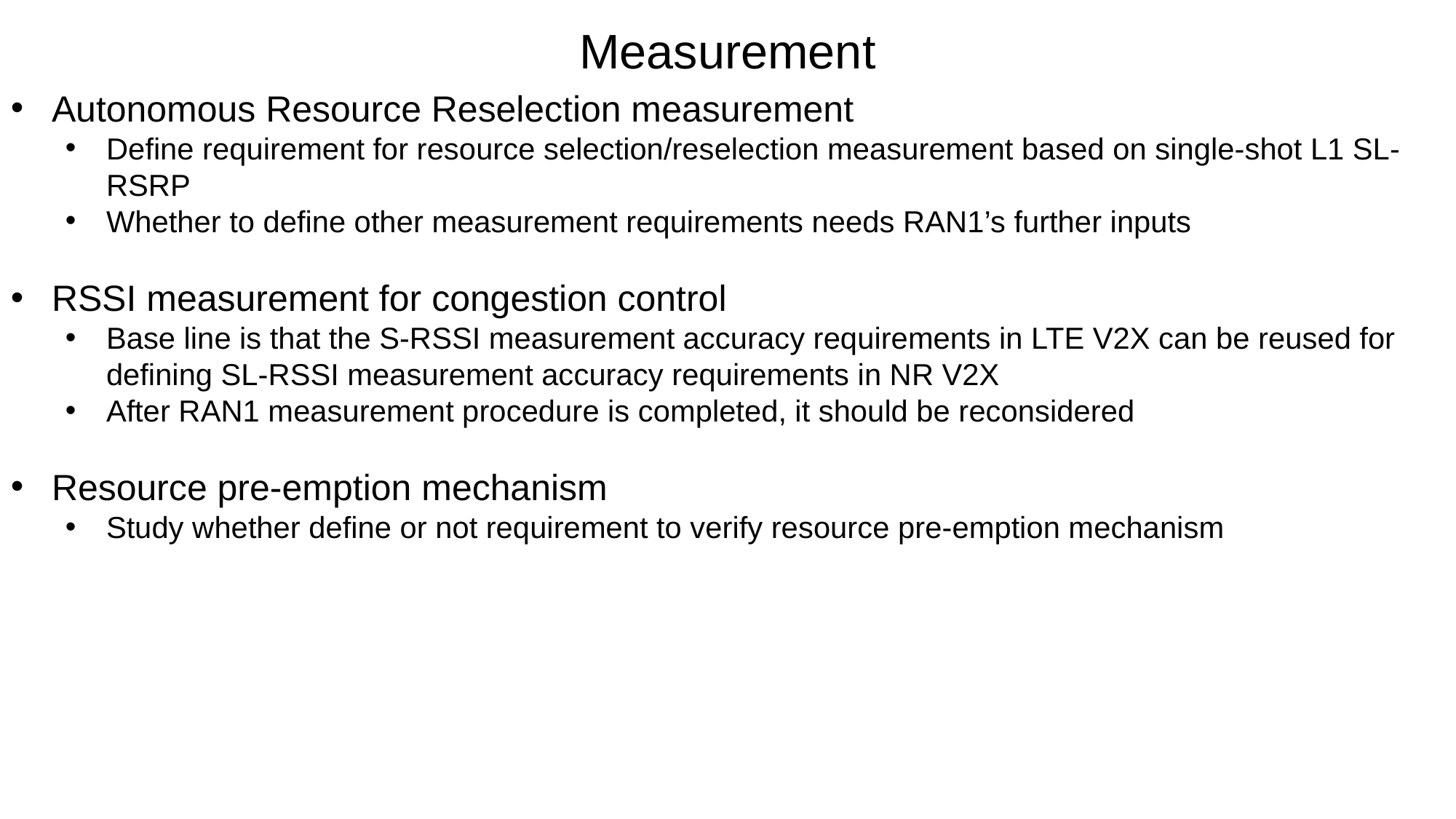

Measurement
Autonomous Resource Reselection measurement
Define requirement for resource selection/reselection measurement based on single-shot L1 SL-RSRP
Whether to define other measurement requirements needs RAN1’s further inputs

RSSI measurement for congestion control
Base line is that the S-RSSI measurement accuracy requirements in LTE V2X can be reused for defining SL-RSSI measurement accuracy requirements in NR V2X
After RAN1 measurement procedure is completed, it should be reconsidered

Resource pre-emption mechanism
Study whether define or not requirement to verify resource pre-emption mechanism